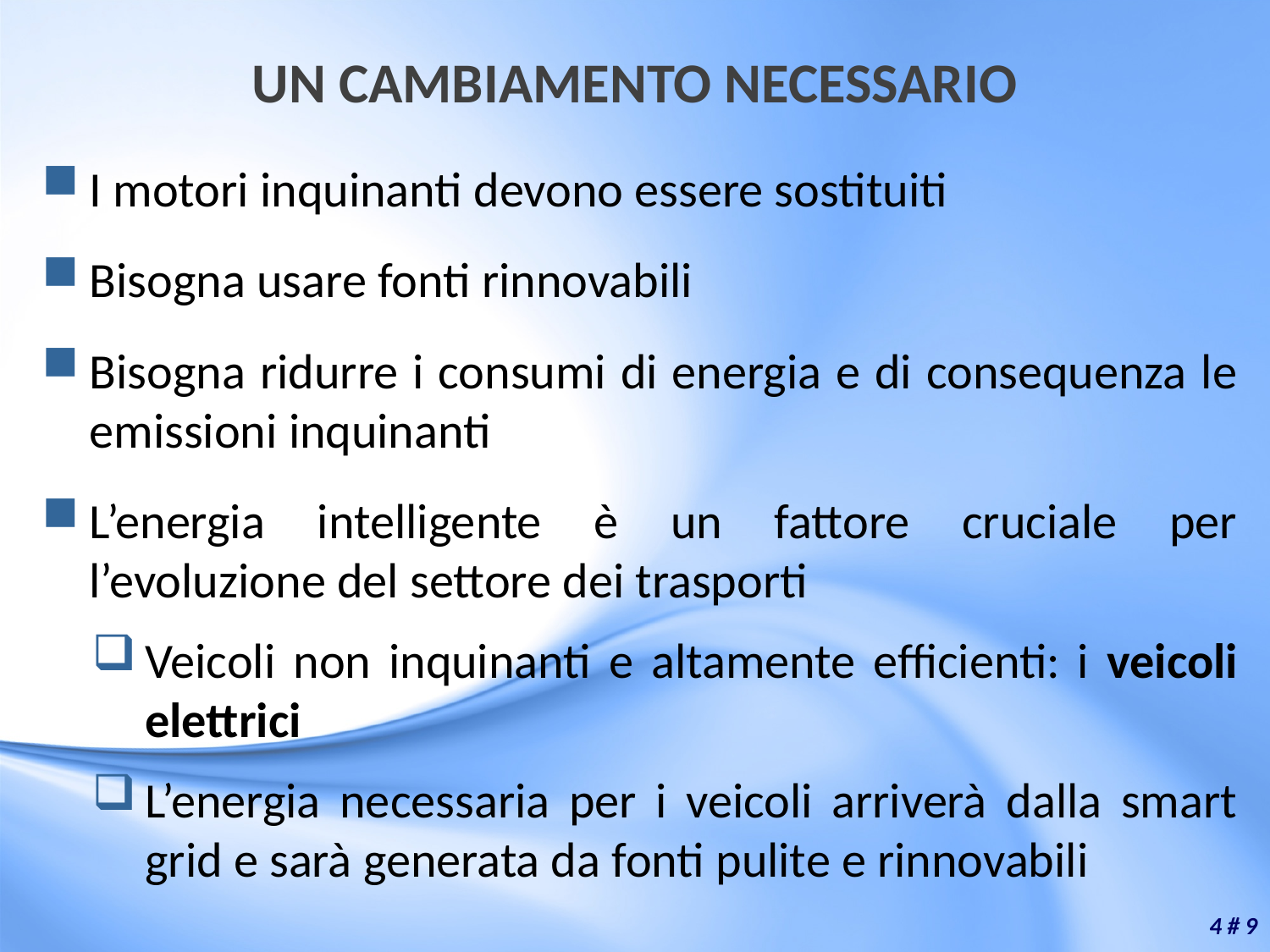

# UN CAMBIAMENTO NECESSARIO
I motori inquinanti devono essere sostituiti
Bisogna usare fonti rinnovabili
Bisogna ridurre i consumi di energia e di consequenza le emissioni inquinanti
L’energia intelligente è un fattore cruciale per l’evoluzione del settore dei trasporti
Veicoli non inquinanti e altamente efficienti: i veicoli elettrici
L’energia necessaria per i veicoli arriverà dalla smart grid e sarà generata da fonti pulite e rinnovabili

4 # 9